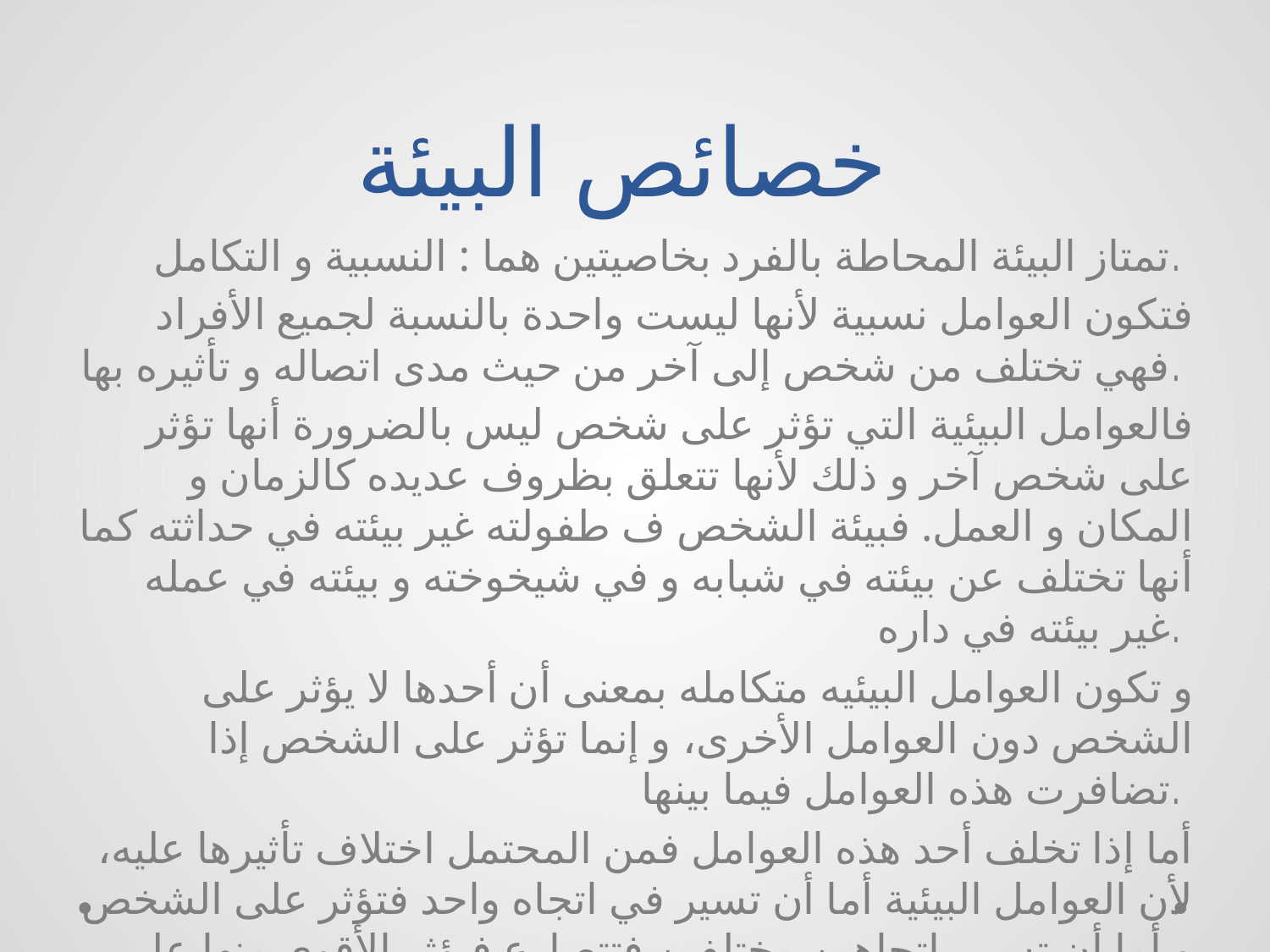

# خصائص البيئة
تمتاز البيئة المحاطة بالفرد بخاصيتين هما : النسبية و التكامل.
فتكون العوامل نسبية لأنها ليست واحدة بالنسبة لجميع الأفراد فهي تختلف من شخص إلى آخر من حيث مدى اتصاله و تأثيره بها.
فالعوامل البيئية التي تؤثر على شخص ليس بالضرورة أنها تؤثر على شخص آخر و ذلك لأنها تتعلق بظروف عديده كالزمان و المكان و العمل. فبيئة الشخص ف طفولته غير بيئته في حداثته كما أنها تختلف عن بيئته في شبابه و في شيخوخته و بيئته في عمله غير بيئته في داره.
و تكون العوامل البيئيه متكامله بمعنى أن أحدها لا يؤثر على الشخص دون العوامل الأخرى، و إنما تؤثر على الشخص إذا تضافرت هذه العوامل فيما بينها.
أما إذا تخلف أحد هذه العوامل فمن المحتمل اختلاف تأثيرها عليه، لأن العوامل البيئية أما أن تسير في اتجاه واحد فتؤثر على الشخص و أما أن تسير باتجاهين مختلفين فتتصارع فيؤثر الأقوى منها على الشخص.